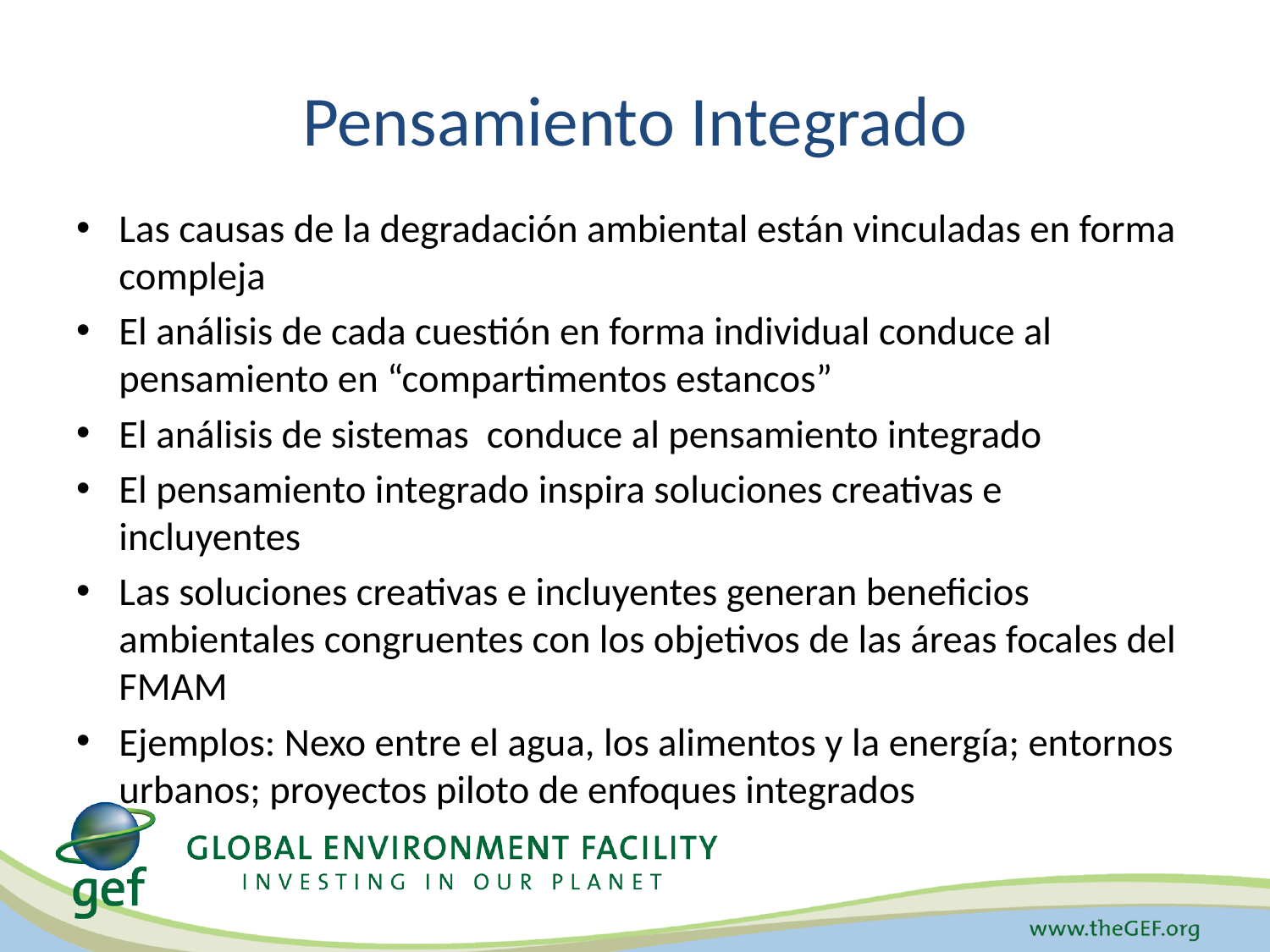

# Pensamiento Integrado
Las causas de la degradación ambiental están vinculadas en forma compleja
El análisis de cada cuestión en forma individual conduce al  pensamiento en “compartimentos estancos”
El análisis de sistemas  conduce al pensamiento integrado
El pensamiento integrado inspira soluciones creativas e incluyentes
Las soluciones creativas e incluyentes generan beneficios ambientales congruentes con los objetivos de las áreas focales del FMAM
Ejemplos: Nexo entre el agua, los alimentos y la energía; entornos urbanos; proyectos piloto de enfoques integrados